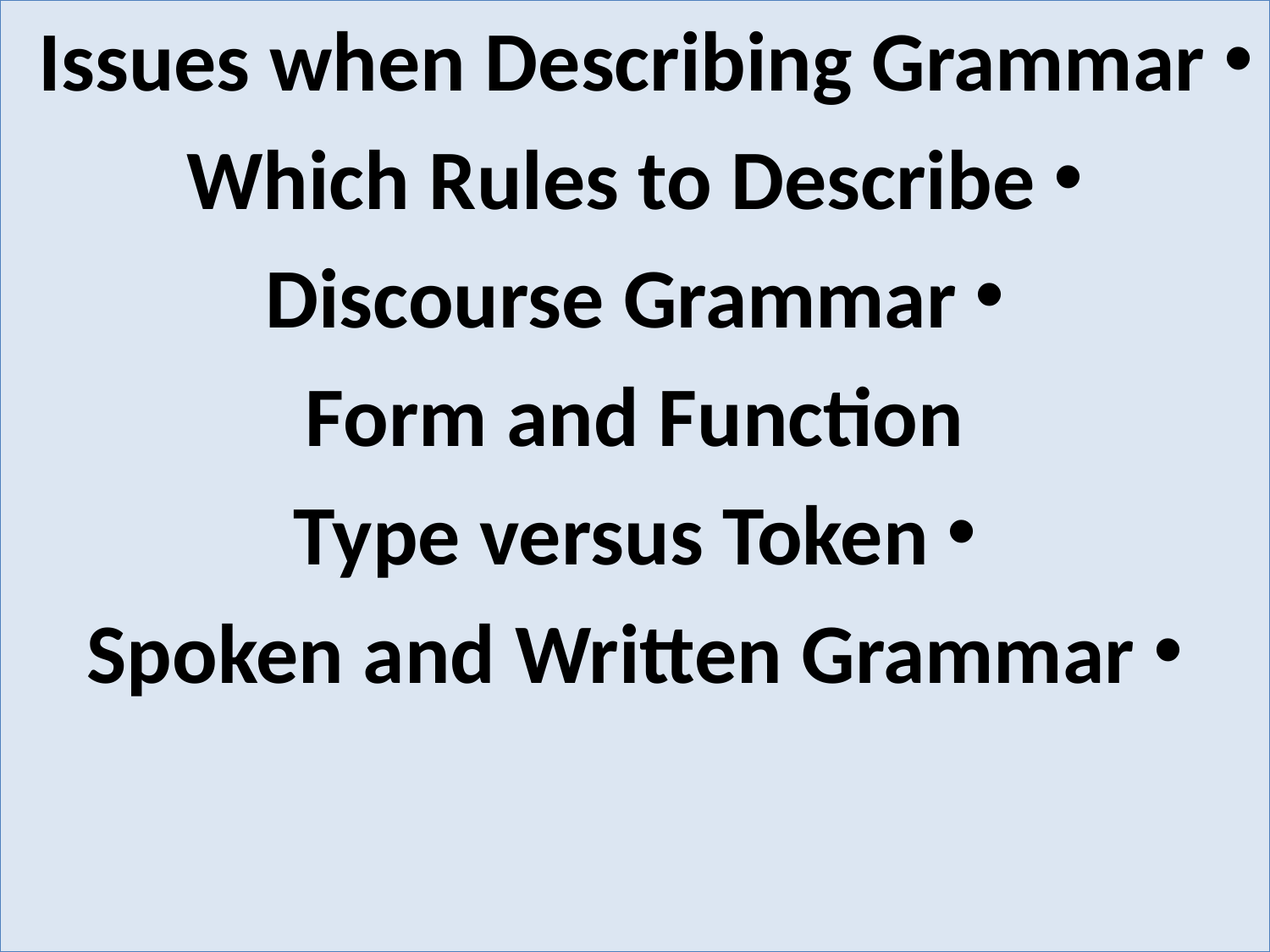

Issues when Describing Grammar
Which Rules to Describe
Discourse Grammar
Form and Function
Type versus Token
Spoken and Written Grammar